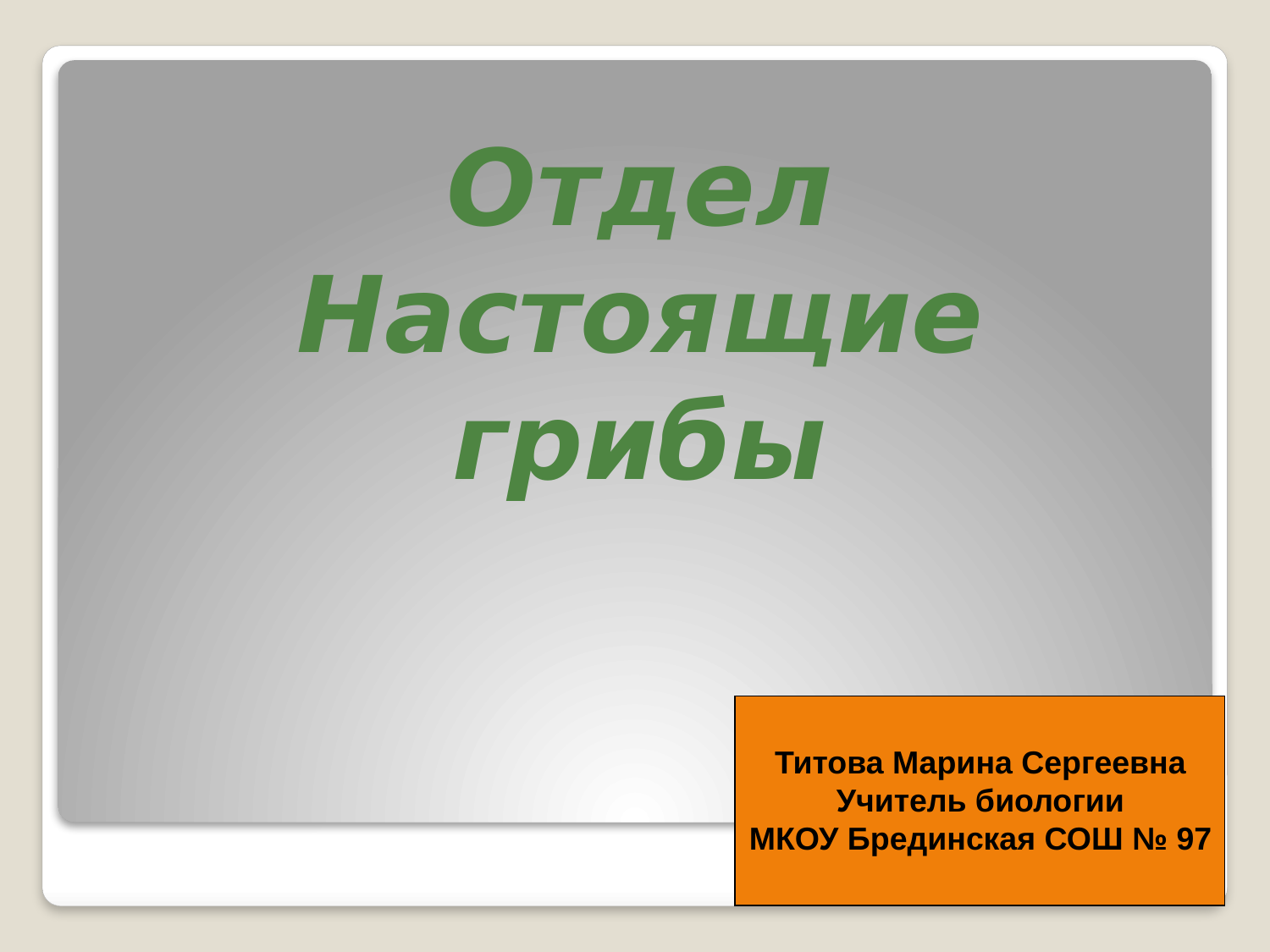

Отдел Настоящие грибы

Титова Марина Сергеевна
Учитель биологии
МКОУ Брединская СОШ № 97